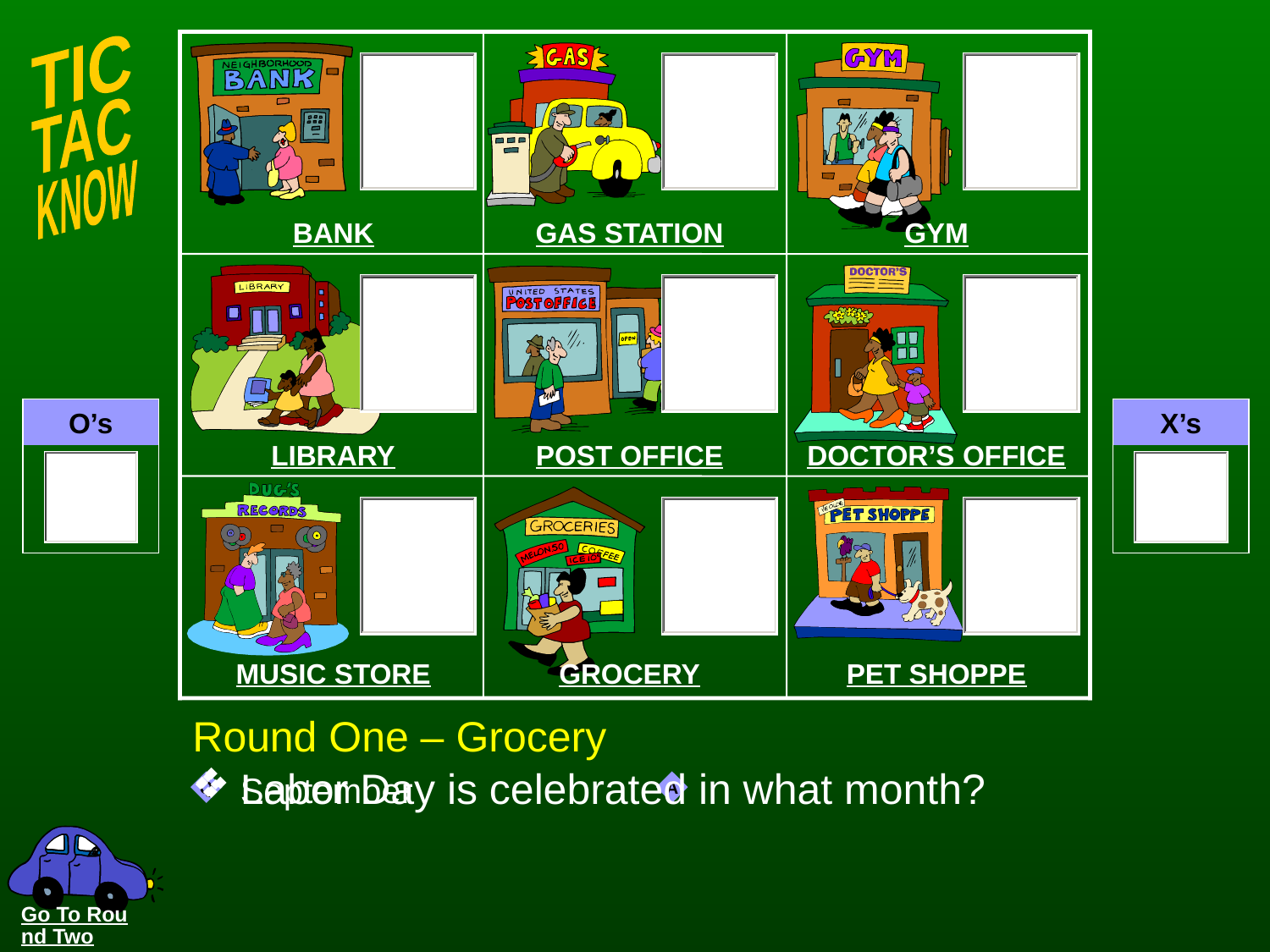

BANK
GAS STATION
GYM
LIBRARY
POST OFFICE
DOCTOR’S OFFICE
MUSIC STORE
GROCERY
PET SHOPPE
# Round One – Grocery
Labor Day is celebrated in what month?
September
Go To Round Two